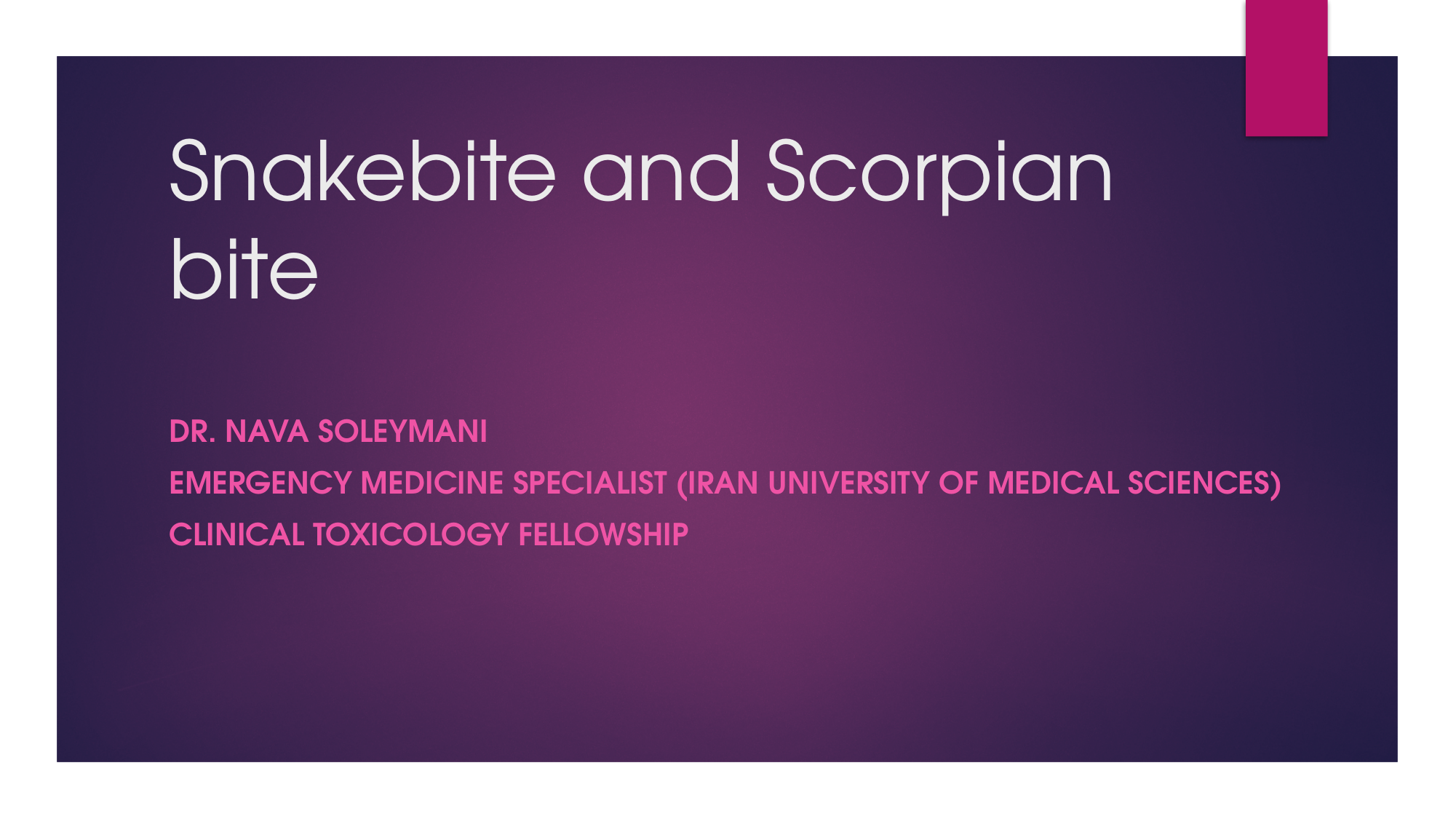

# Snakebite and Scorpian bite
Dr. Nava soleymani
Emergency medicine specialist (Iran university of medical sciences)
Clinical toxicology fellowship